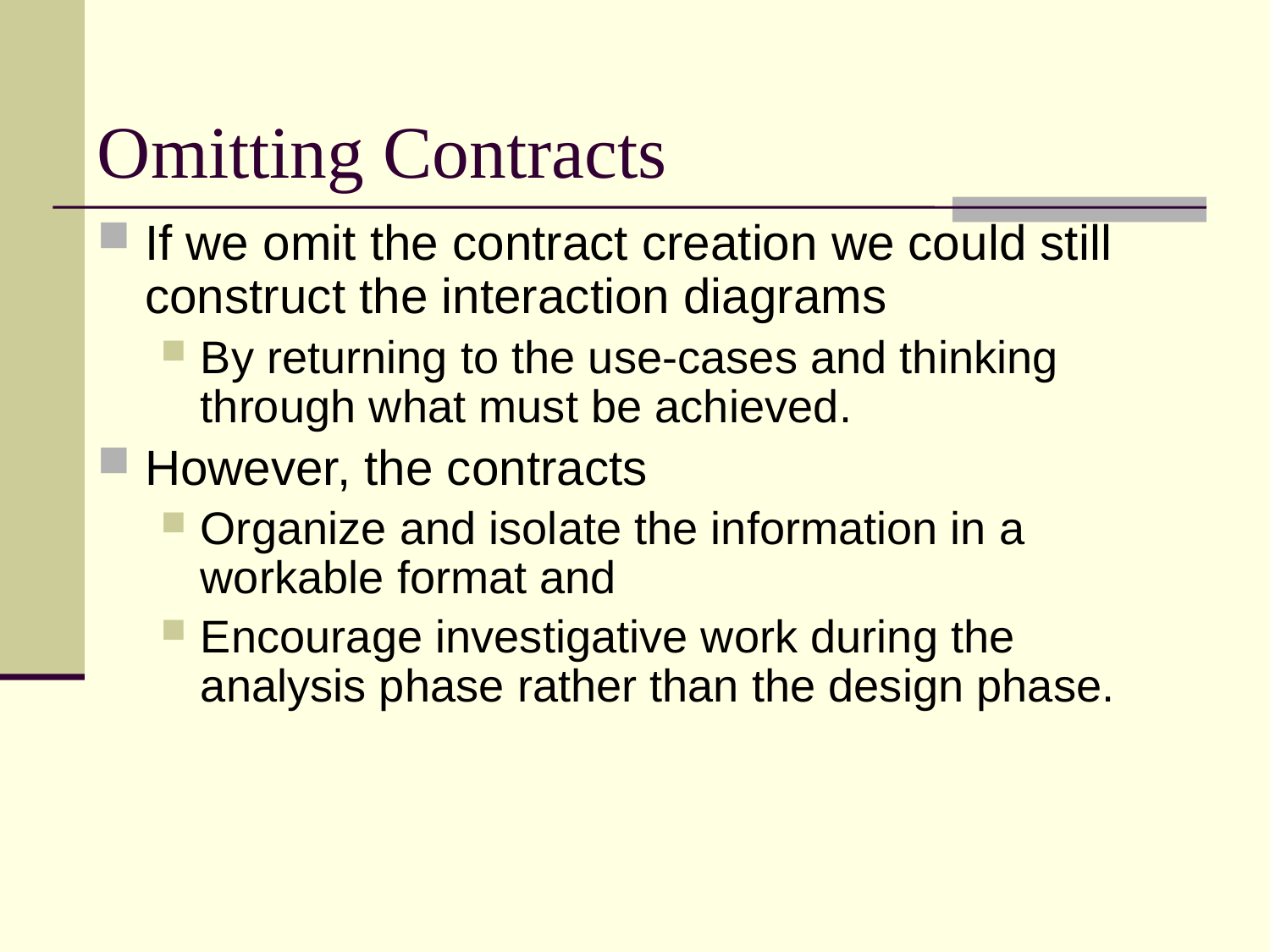

# Omitting Contracts
If we omit the contract creation we could still construct the interaction diagrams
By returning to the use-cases and thinking through what must be achieved.
However, the contracts
Organize and isolate the information in a workable format and
Encourage investigative work during the analysis phase rather than the design phase.